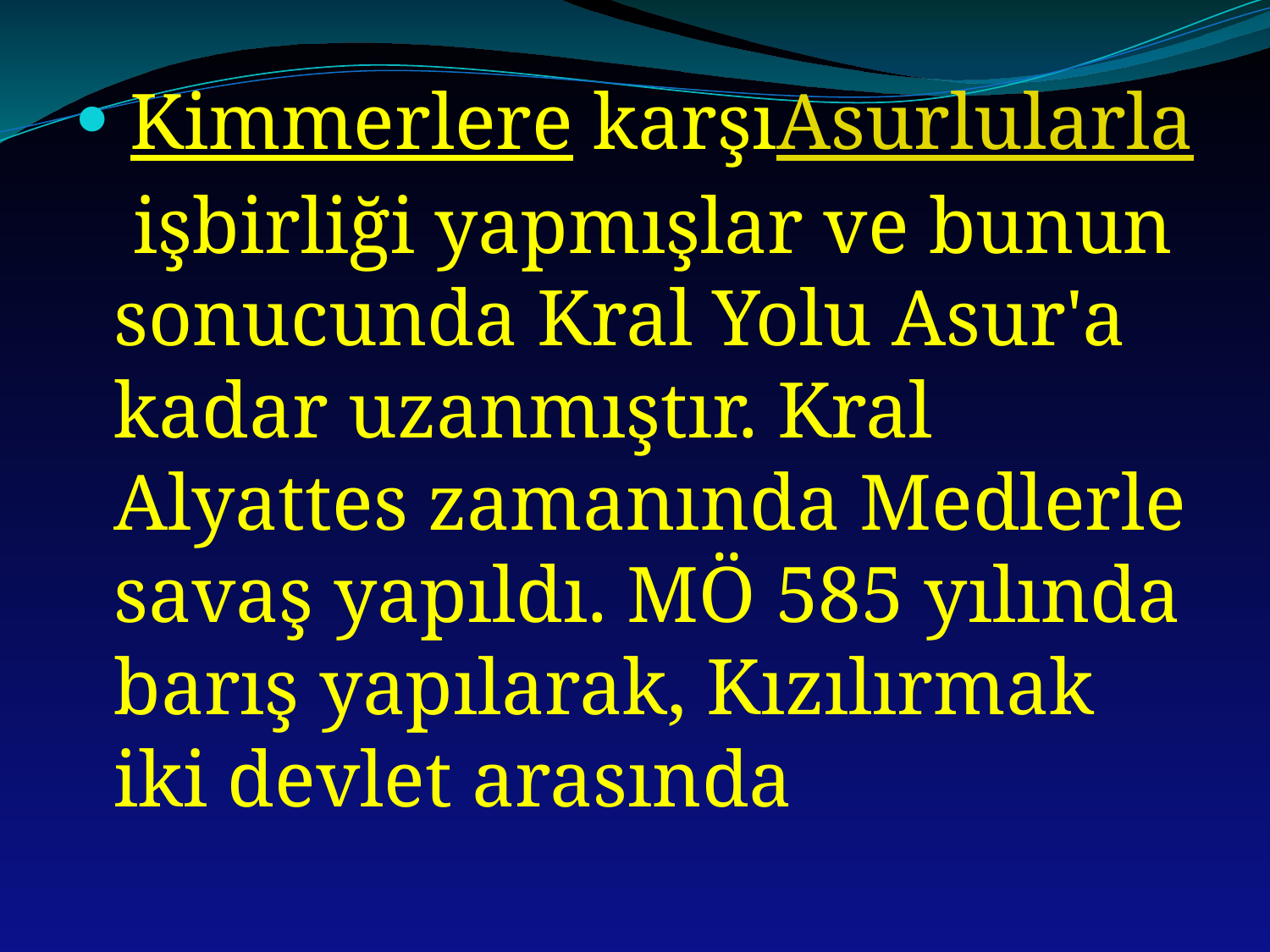

Kimmerlere karşıAsurlularla işbirliği yapmışlar ve bunun sonucunda Kral Yolu Asur'a kadar uzanmıştır. Kral Alyattes zamanında Medlerle savaş yapıldı. MÖ 585 yılında barış yapılarak, Kızılırmak iki devlet arasında